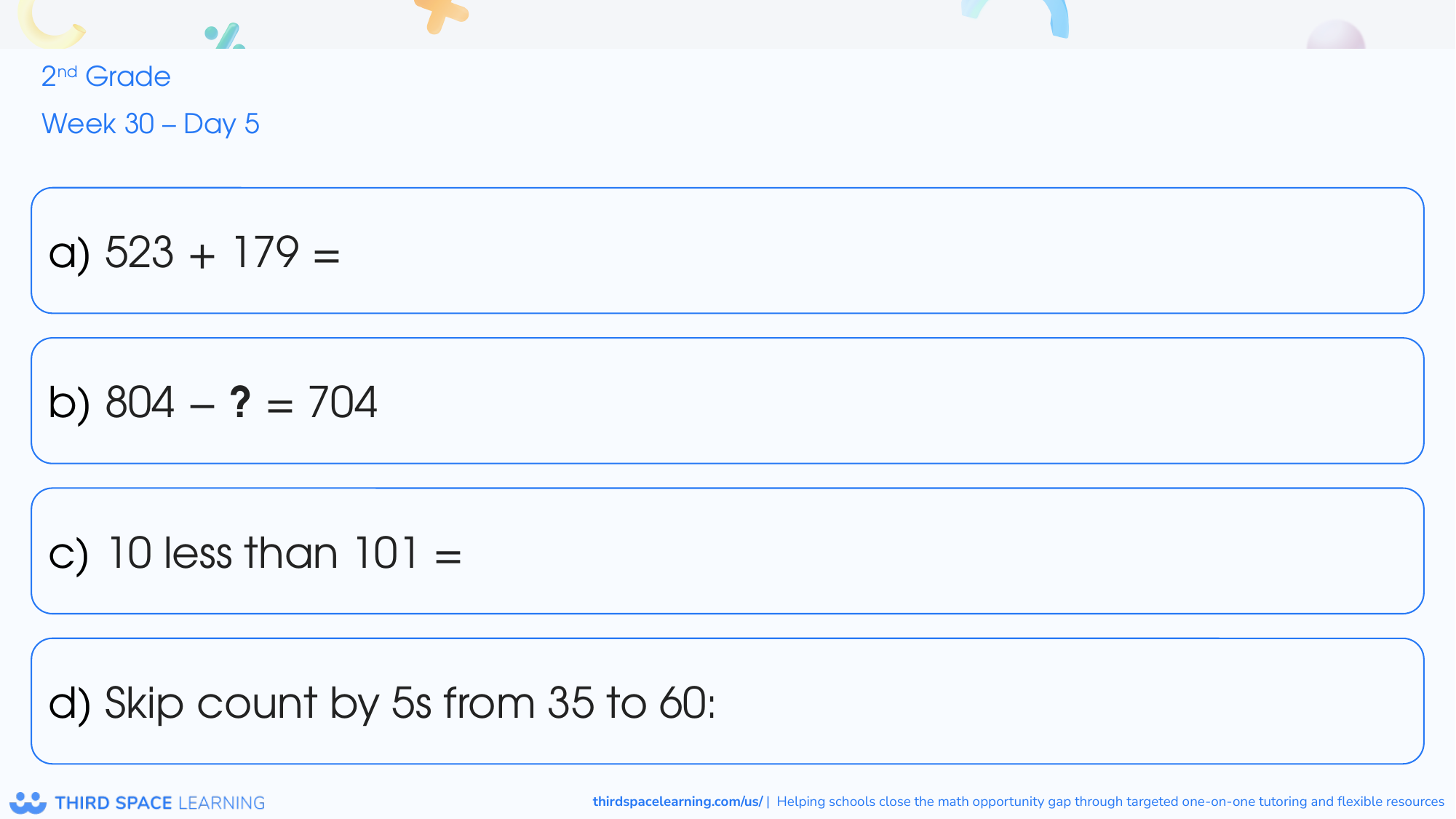

2nd Grade
Week 30 – Day 5
523 + 179 =
804 − ? = 704
10 less than 101 =
Skip count by 5s from 35 to 60: